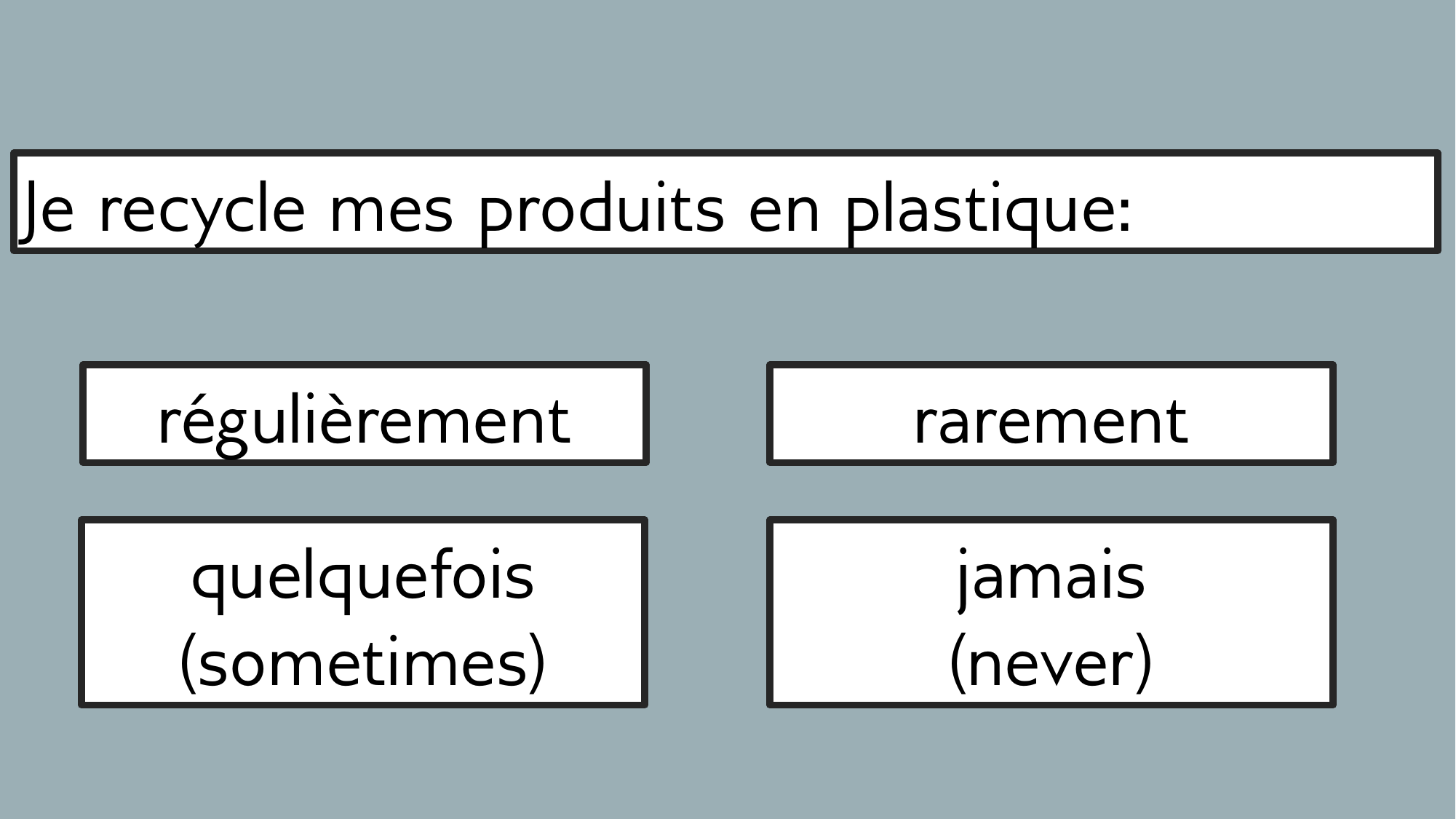

Je recycle mes produits en plastique:
régulièrement
rarement
quelquefois (sometimes)
jamais
(never)